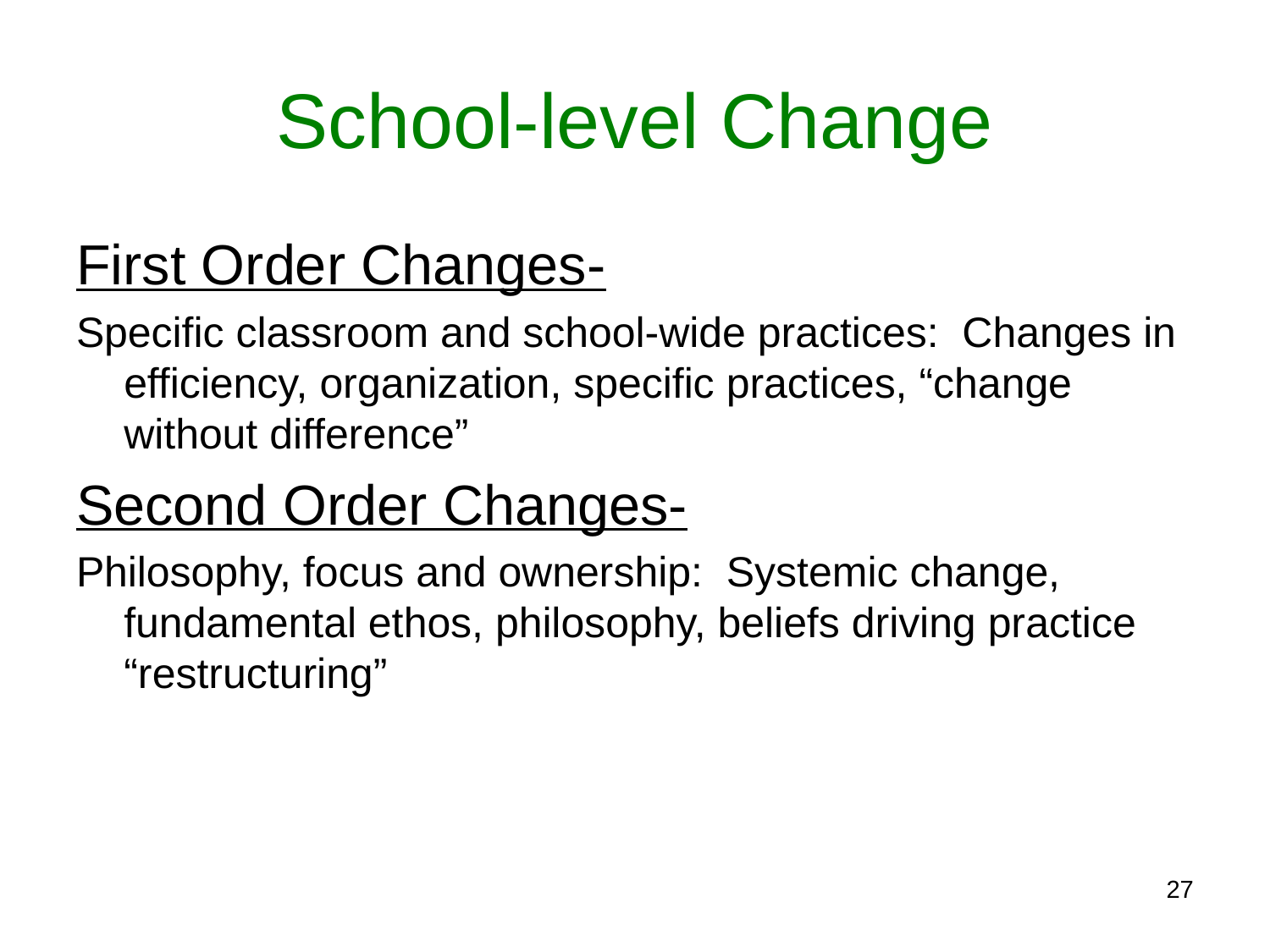

# School-level Change
First Order Changes-
Specific classroom and school-wide practices:  Changes in efficiency, organization, specific practices, “change without difference”
Second Order Changes-
Philosophy, focus and ownership:  Systemic change, fundamental ethos, philosophy, beliefs driving practice “restructuring”
27